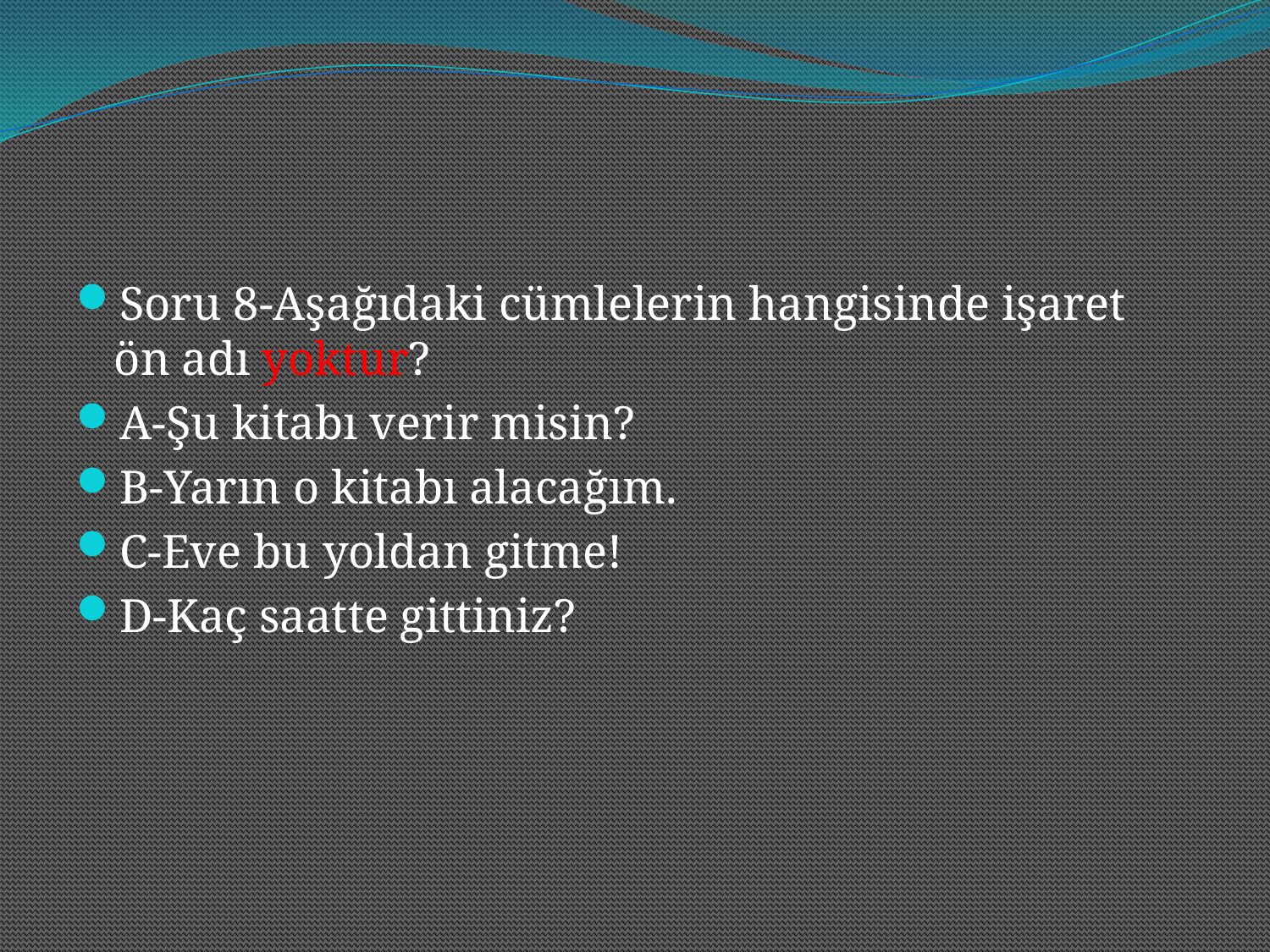

#
Soru 8-Aşağıdaki cümlelerin hangisinde işaret ön adı yoktur?
A-Şu kitabı verir misin?
B-Yarın o kitabı alacağım.
C-Eve bu yoldan gitme!
D-Kaç saatte gittiniz?